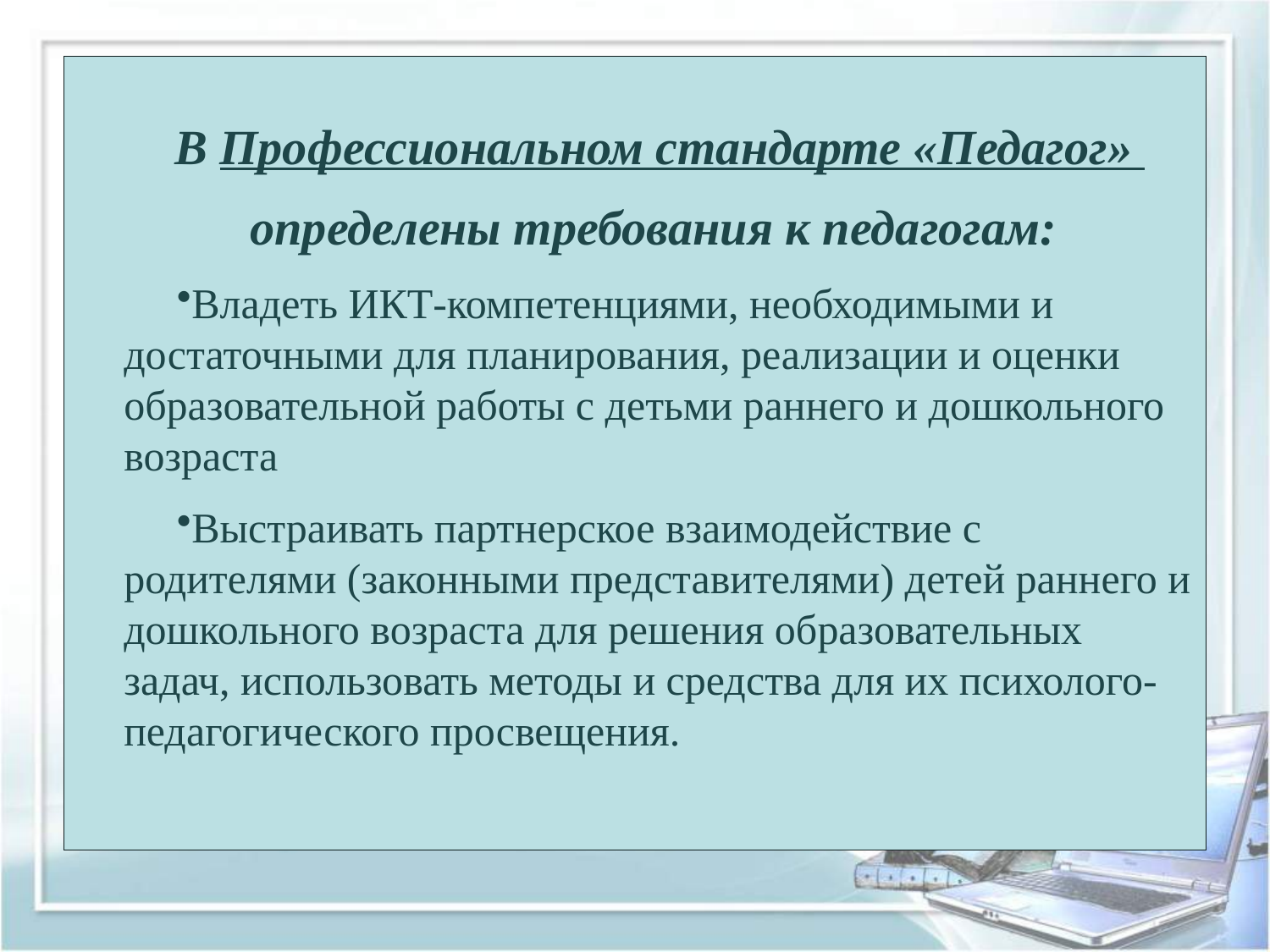

#

В Профессиональном стандарте «Педагог»
определены требования к педагогам:
Владеть ИКТ-компетенциями, необходимыми и достаточными для планирования, реализации и оценки образовательной работы с детьми раннего и дошкольного возраста
Выстраивать партнерское взаимодействие с родителями (законными представителями) детей раннего и дошкольного возраста для решения образовательных задач, использовать методы и средства для их психолого-педагогического просвещения.